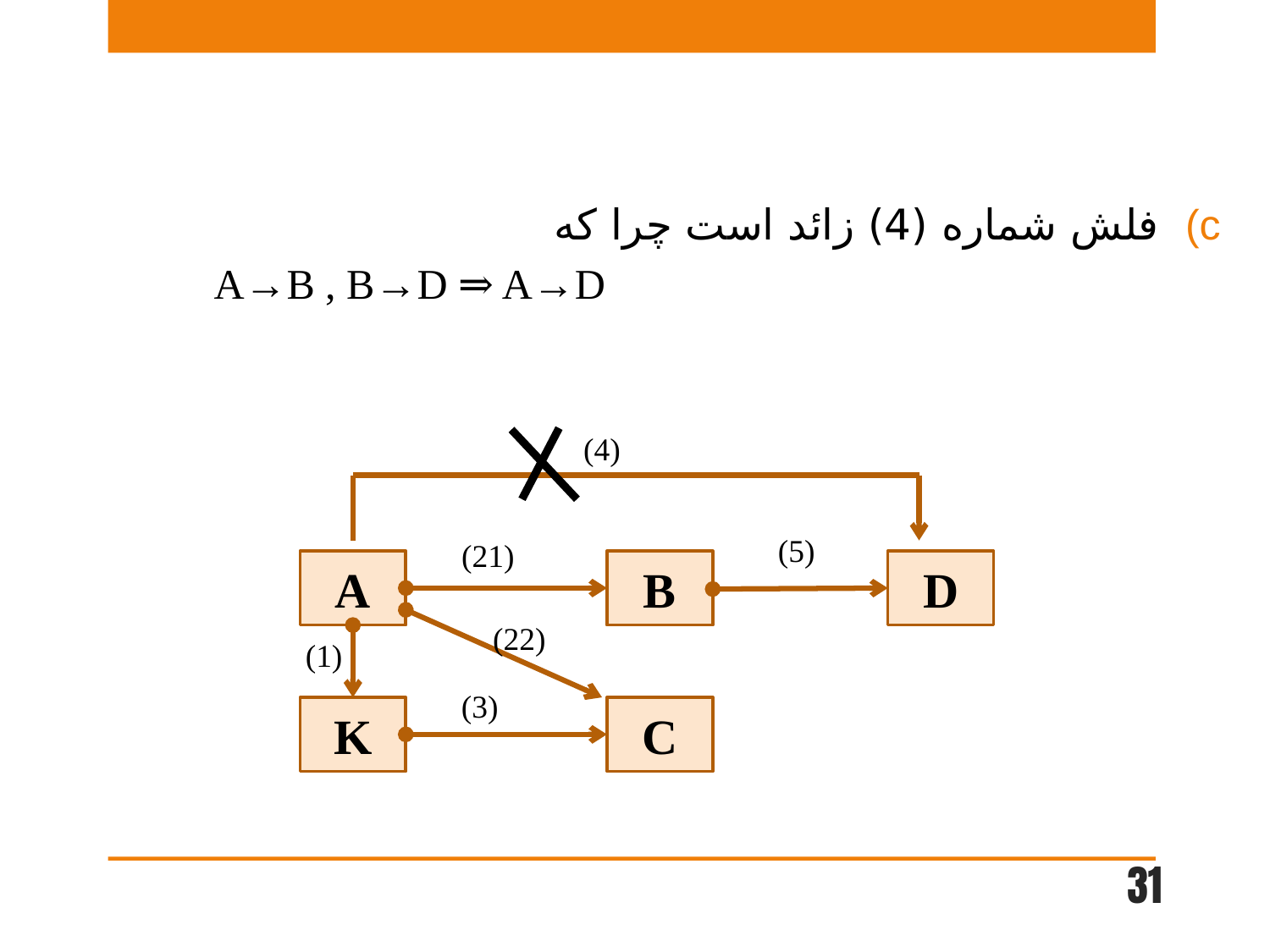

فلش شماره (4) زائد است چرا که
 A→B , B→D ⇒ A→D
(4)
(5)
(21)
A
B
D
(22)
(1)
(3)
K
C
31